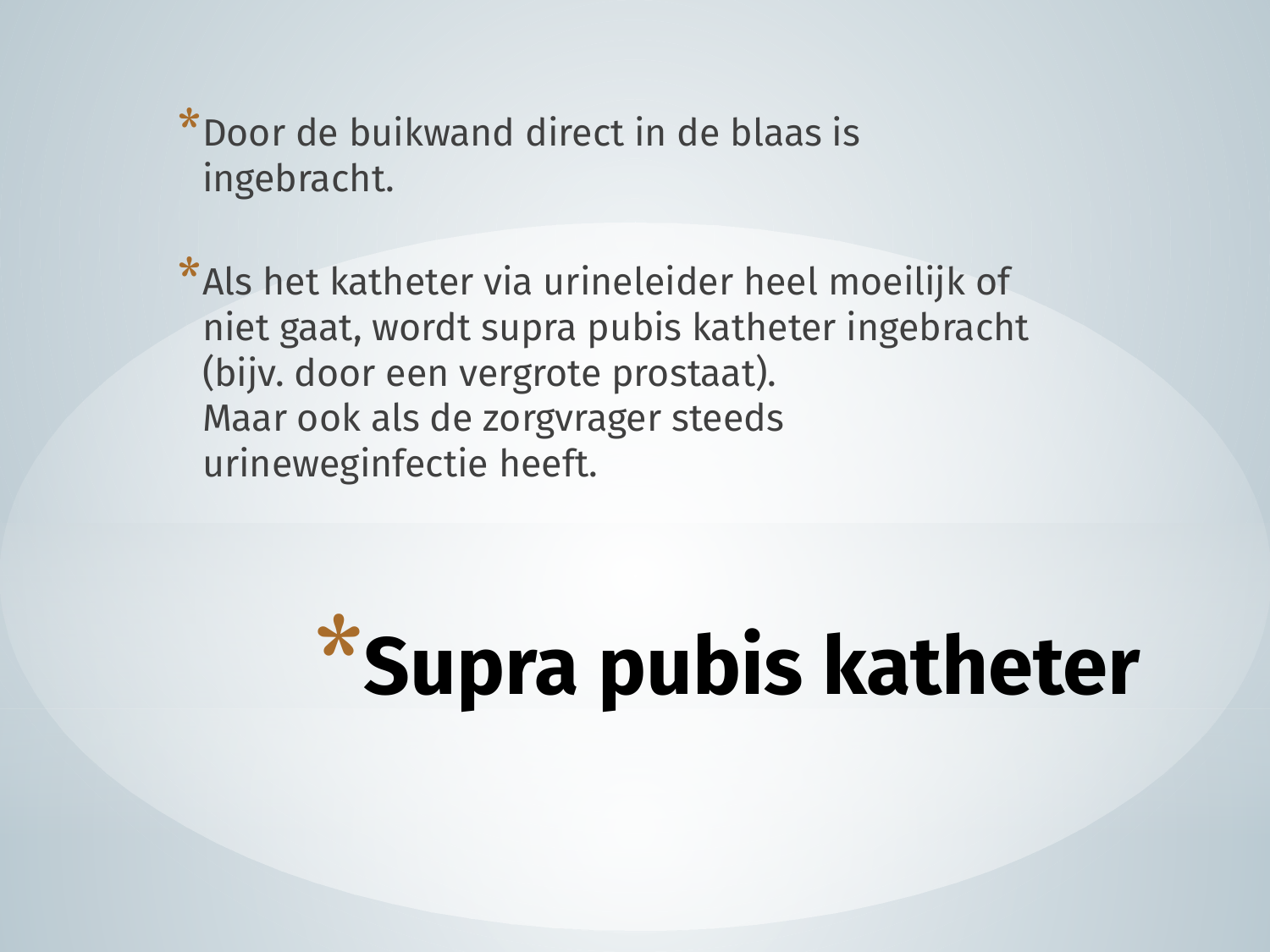

Door de buikwand direct in de blaas is ingebracht.
Als het katheter via urineleider heel moeilijk of niet gaat, wordt supra pubis katheter ingebracht (bijv. door een vergrote prostaat).
Maar ook als de zorgvrager steeds urineweginfectie heeft.
# Supra pubis katheter